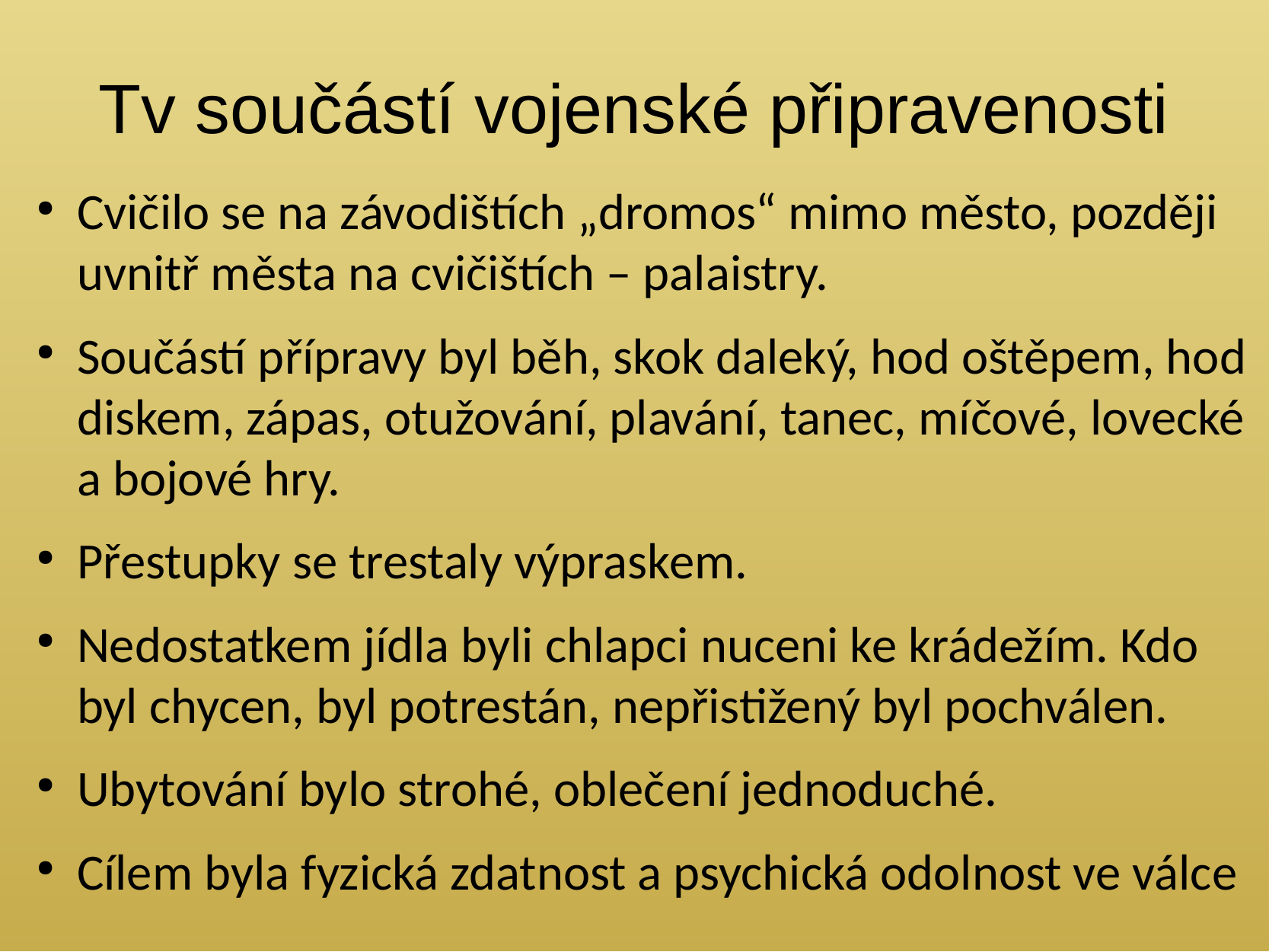

# Tv součástí vojenské připravenosti
Cvičilo se na závodištích „dromos“ mimo město, později uvnitř města na cvičištích – palaistry.
Součástí přípravy byl běh, skok daleký, hod oštěpem, hod diskem, zápas, otužování, plavání, tanec, míčové, lovecké a bojové hry.
Přestupky se trestaly výpraskem.
Nedostatkem jídla byli chlapci nuceni ke krádežím. Kdo byl chycen, byl potrestán, nepřistižený byl pochválen.
Ubytování bylo strohé, oblečení jednoduché.
Cílem byla fyzická zdatnost a psychická odolnost ve válce